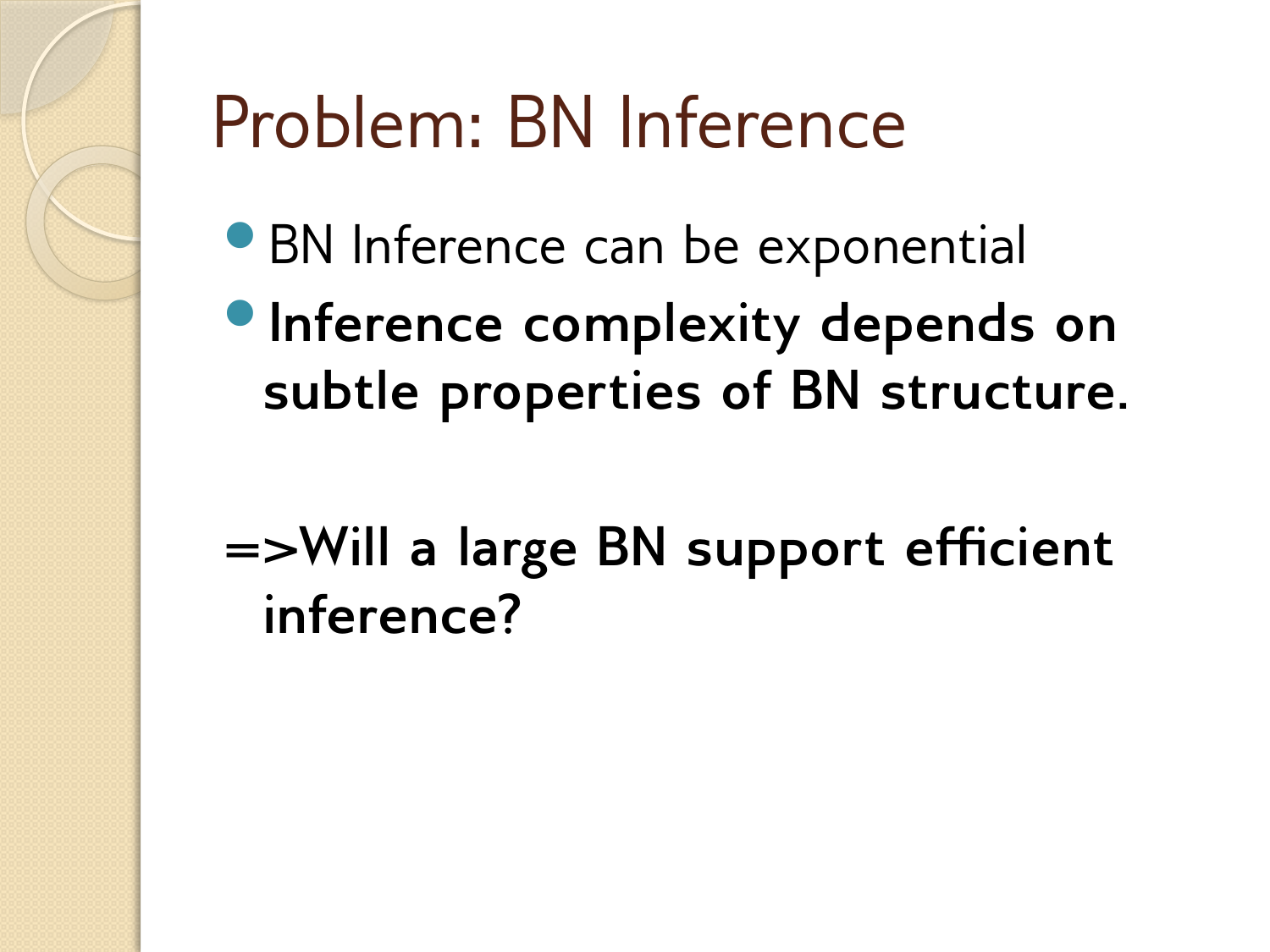

# Problem: BN Inference
BN Inference can be exponential
Inference complexity depends on subtle properties of BN structure.

=>Will a large BN support efficient inference?